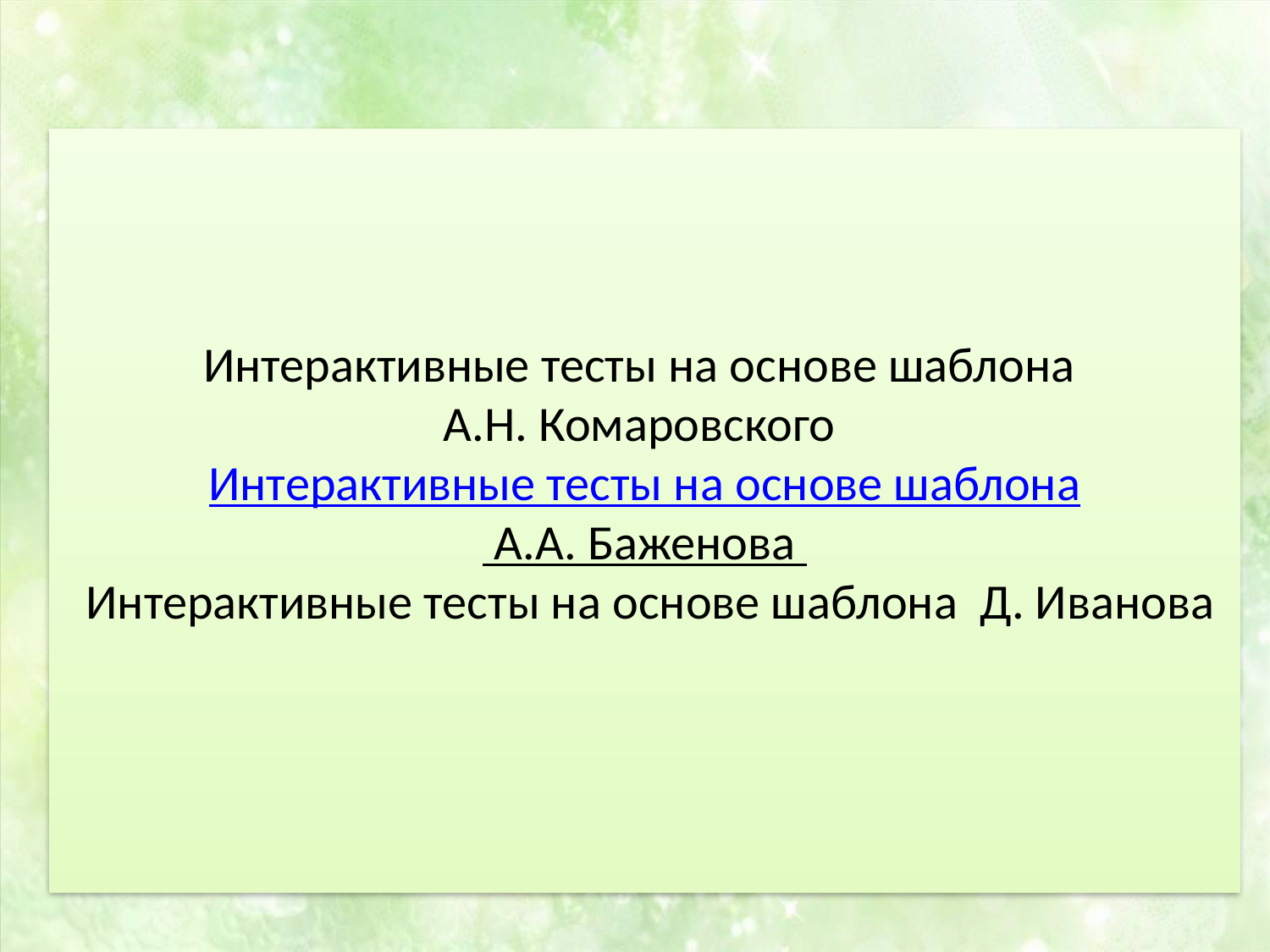

Интерактивные тесты на основе шаблона
А.Н. Комаровского
Интерактивные тесты на основе шаблона
 А.А. Баженова
 Интерактивные тесты на основе шаблона  Д. Иванова